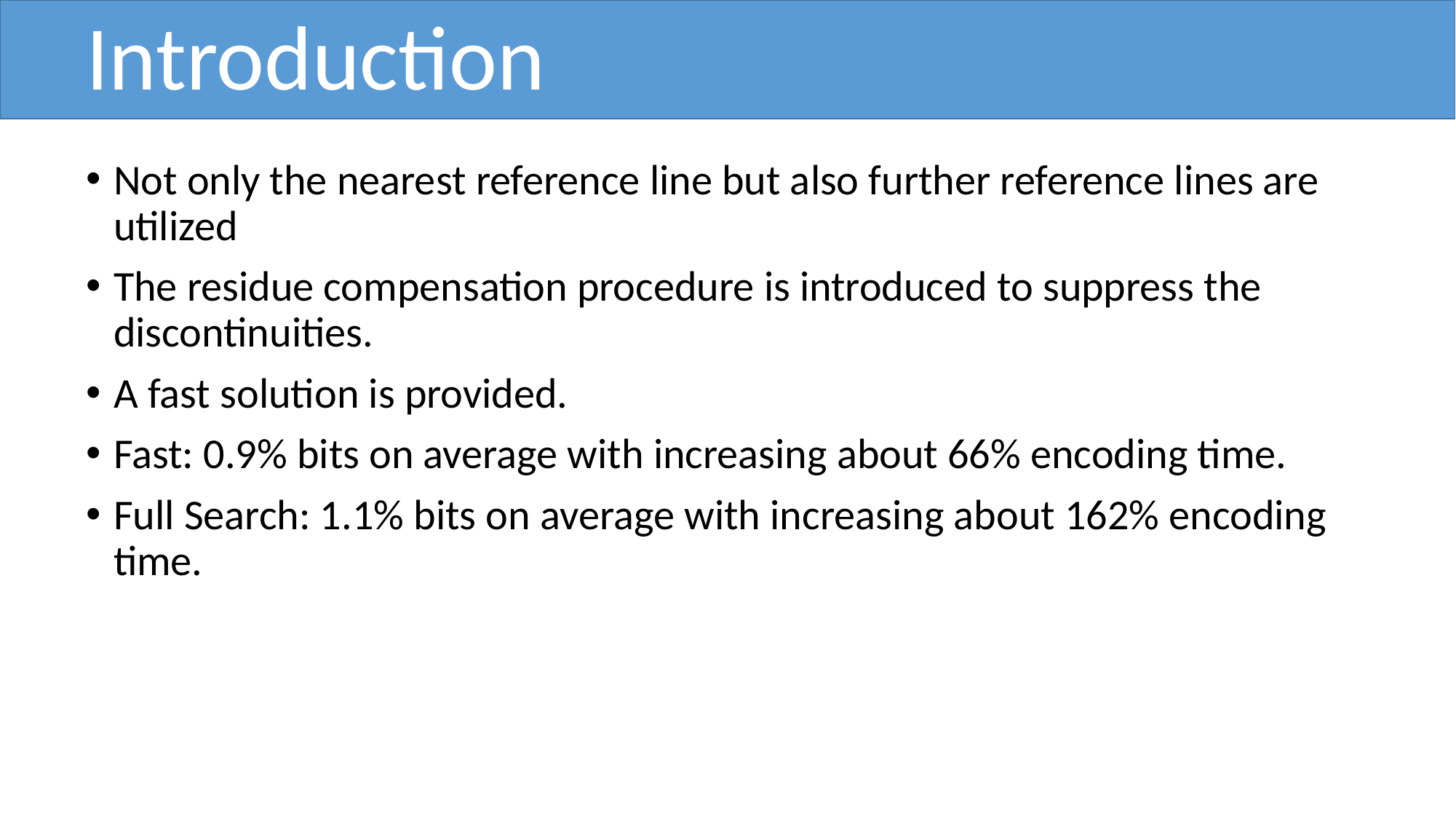

# Introduction
Not only the nearest reference line but also further reference lines are utilized
The residue compensation procedure is introduced to suppress the discontinuities.
A fast solution is provided.
Fast: 0.9% bits on average with increasing about 66% encoding time.
Full Search: 1.1% bits on average with increasing about 162% encoding time.